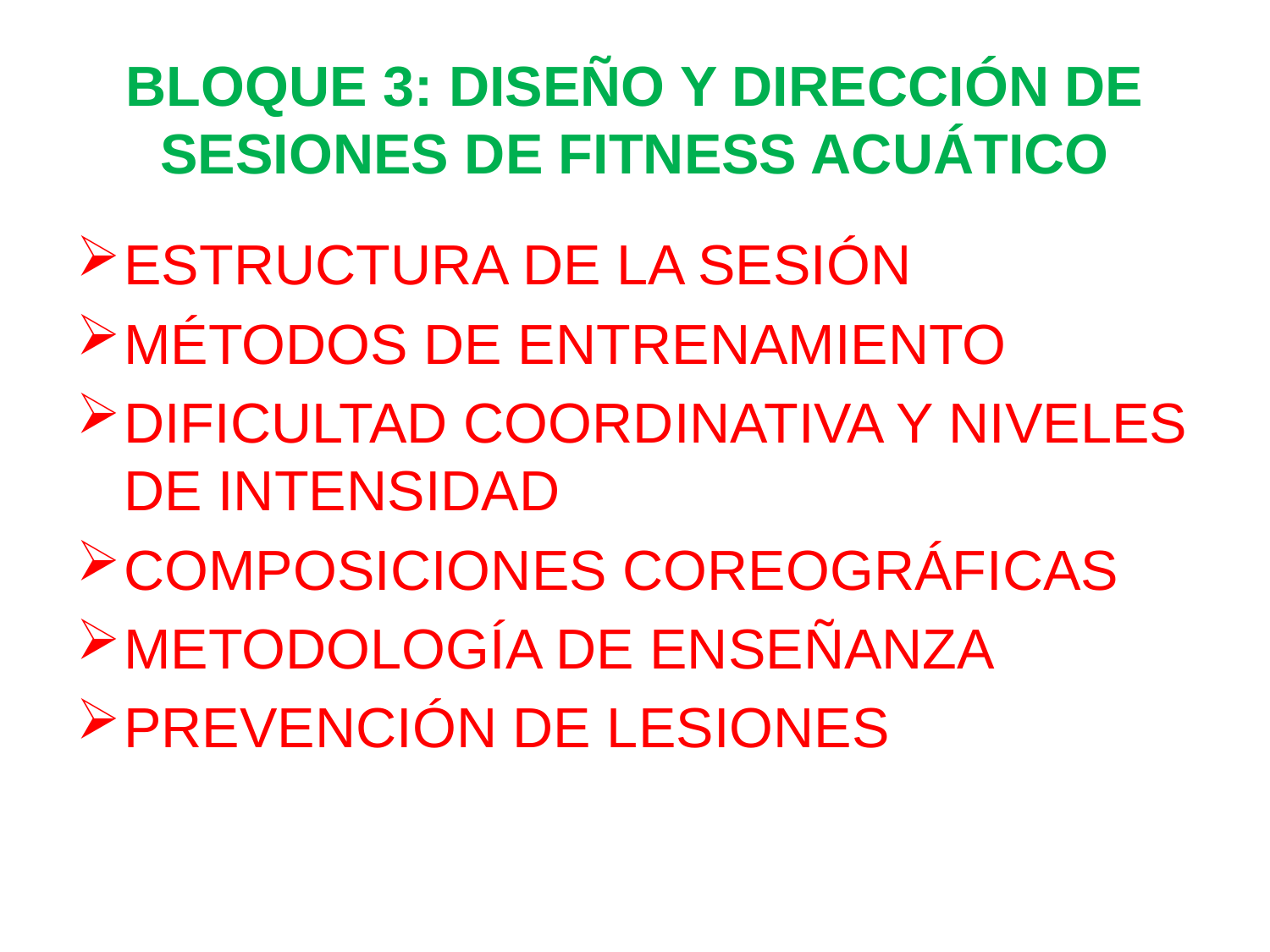

# BLOQUE 3: DISEÑO Y DIRECCIÓN DE SESIONES DE FITNESS ACUÁTICO
ESTRUCTURA DE LA SESIÓN
MÉTODOS DE ENTRENAMIENTO
DIFICULTAD COORDINATIVA Y NIVELES DE INTENSIDAD
COMPOSICIONES COREOGRÁFICAS
METODOLOGÍA DE ENSEÑANZA
PREVENCIÓN DE LESIONES